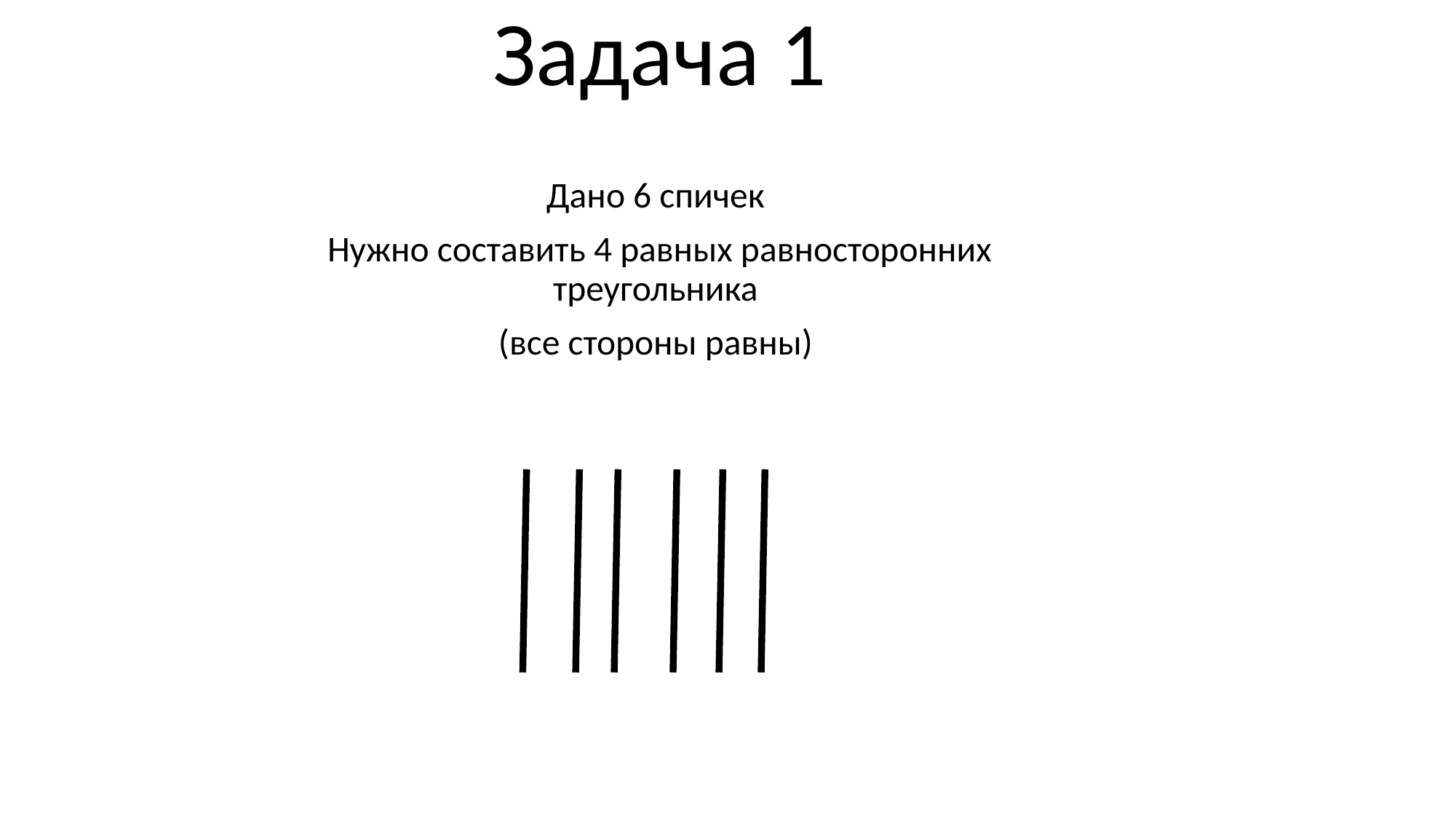

# Задача 1
Дано 6 спичек
Нужно составить 4 равных равносторонних треугольника
(все стороны равны)